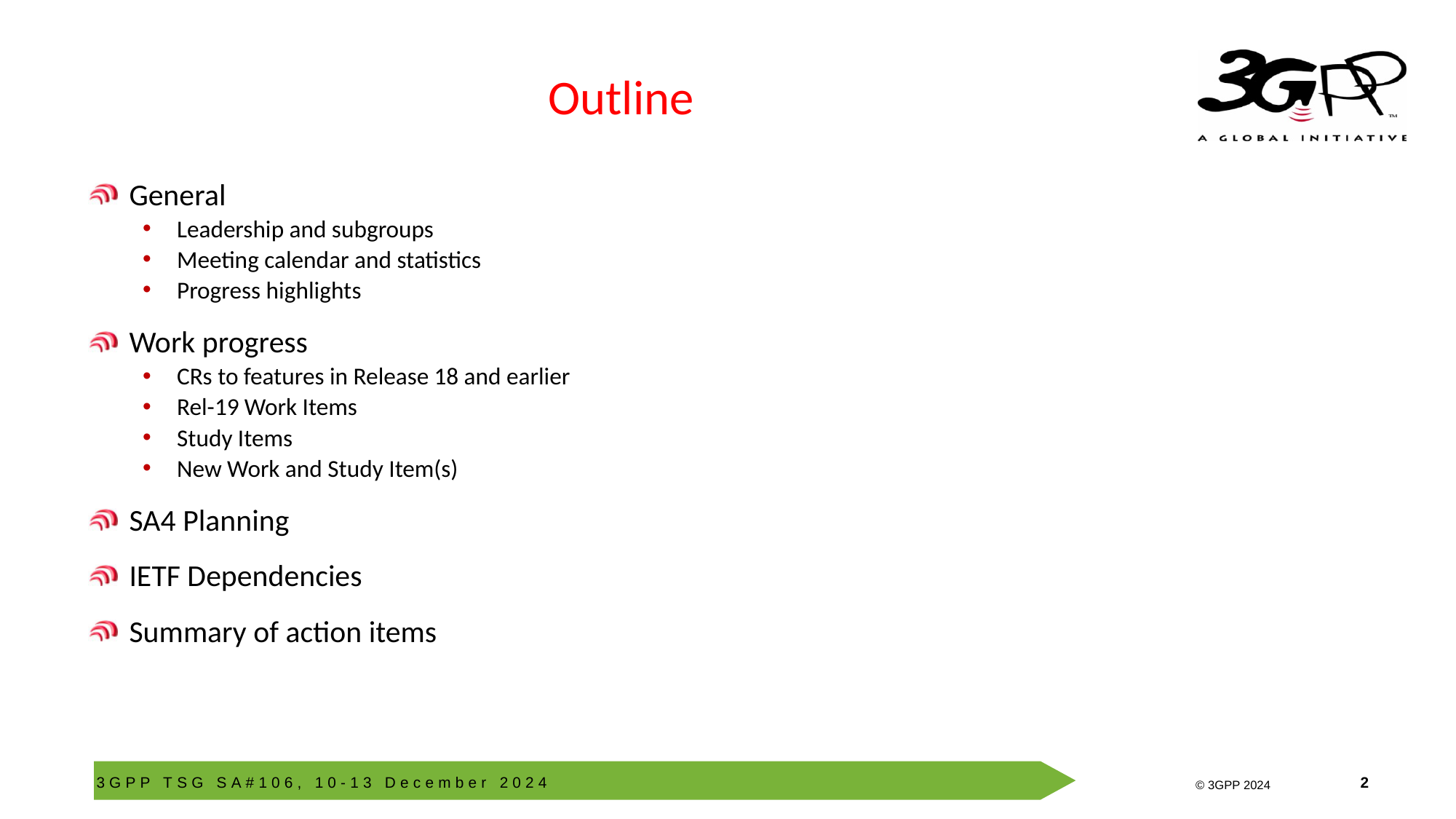

# Outline
General
Leadership and subgroups
Meeting calendar and statistics
Progress highlights
Work progress
CRs to features in Release 18 and earlier
Rel-19 Work Items
Study Items
New Work and Study Item(s)
SA4 Planning
IETF Dependencies
Summary of action items